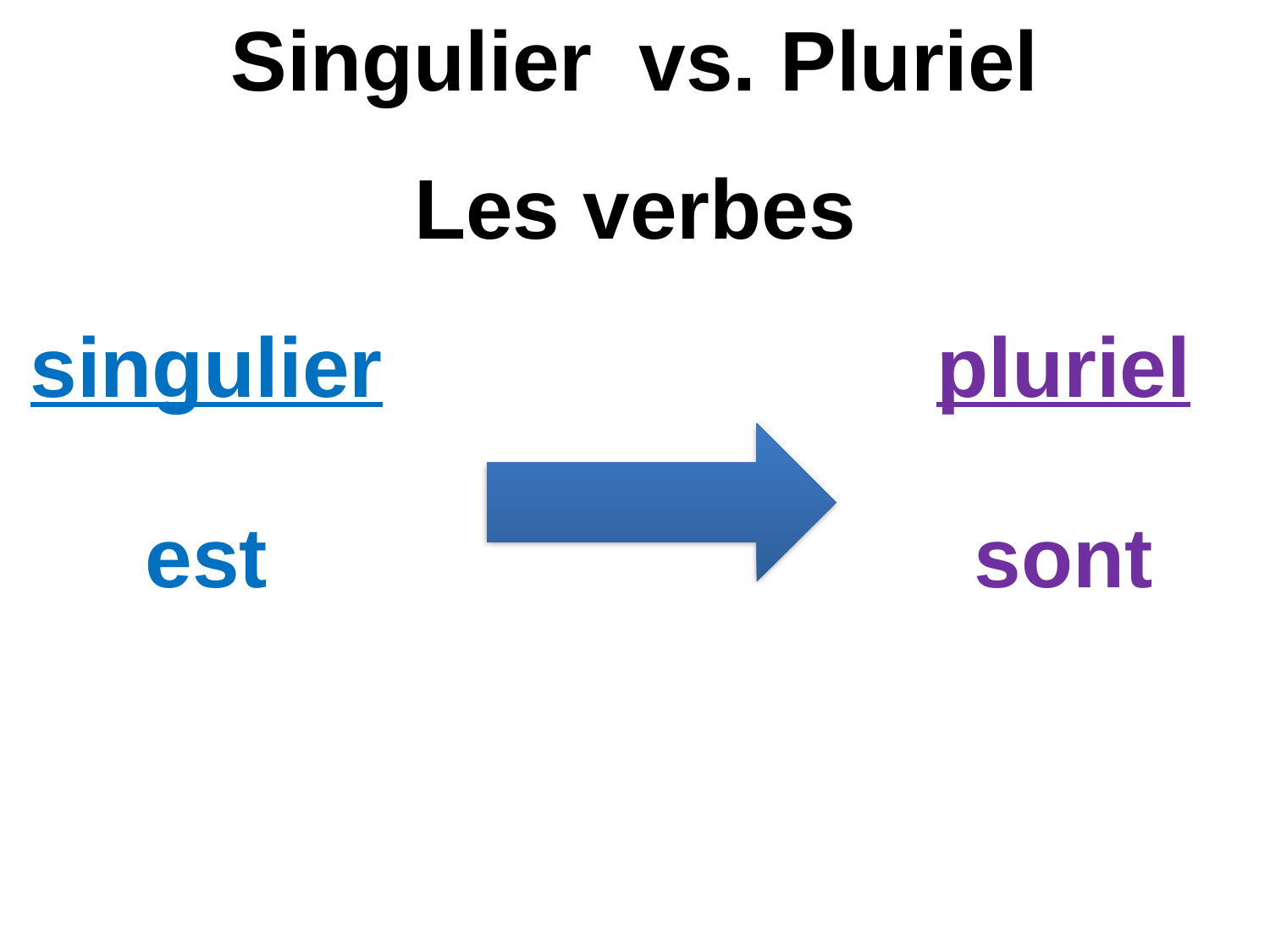

Singulier  vs. Pluriel
Les verbes
singulier
pluriel

est
sont